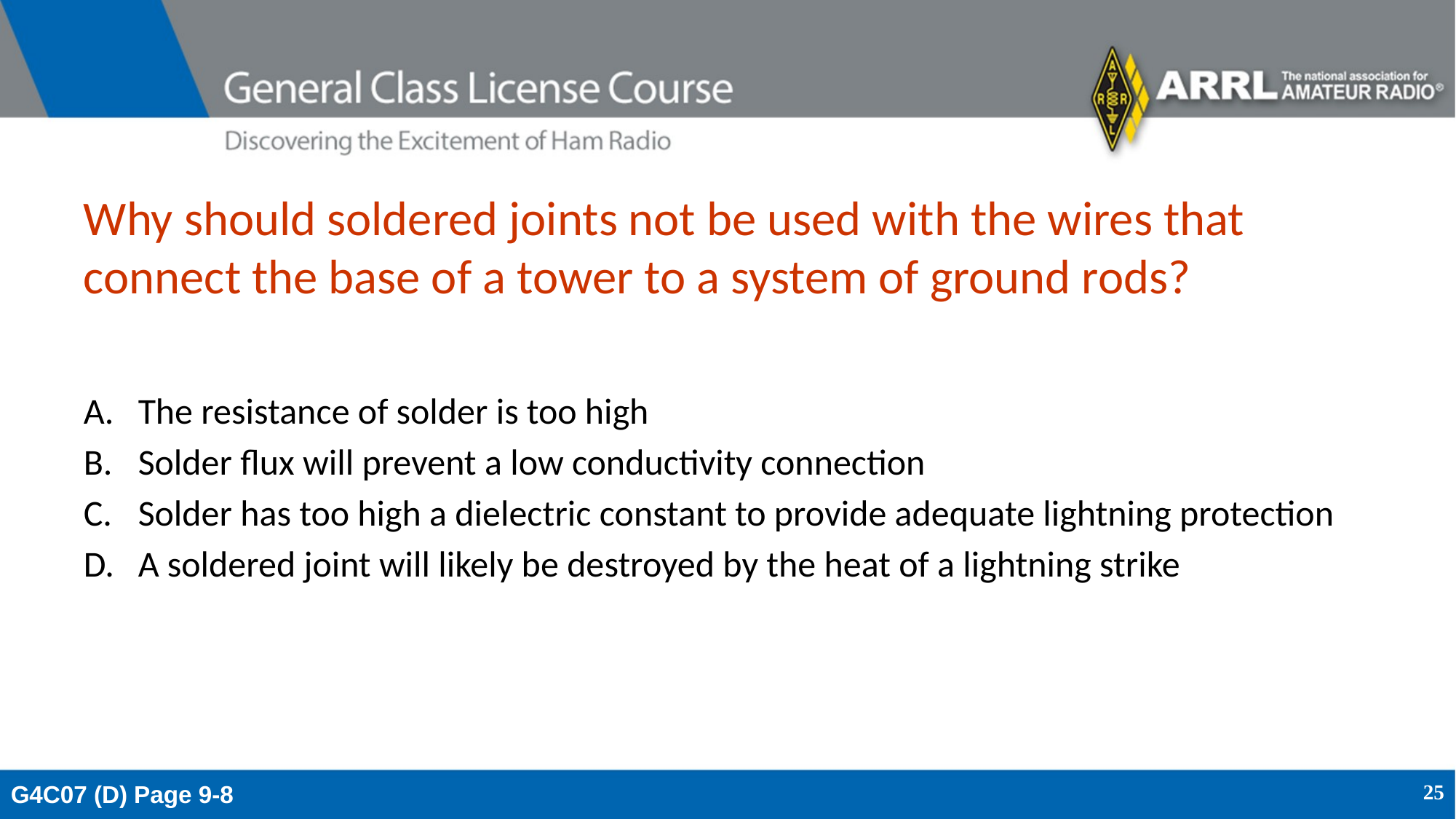

# Why should soldered joints not be used with the wires that connect the base of a tower to a system of ground rods?
The resistance of solder is too high
Solder flux will prevent a low conductivity connection
Solder has too high a dielectric constant to provide adequate lightning protection
A soldered joint will likely be destroyed by the heat of a lightning strike
G4C07 (D) Page 9-8
25